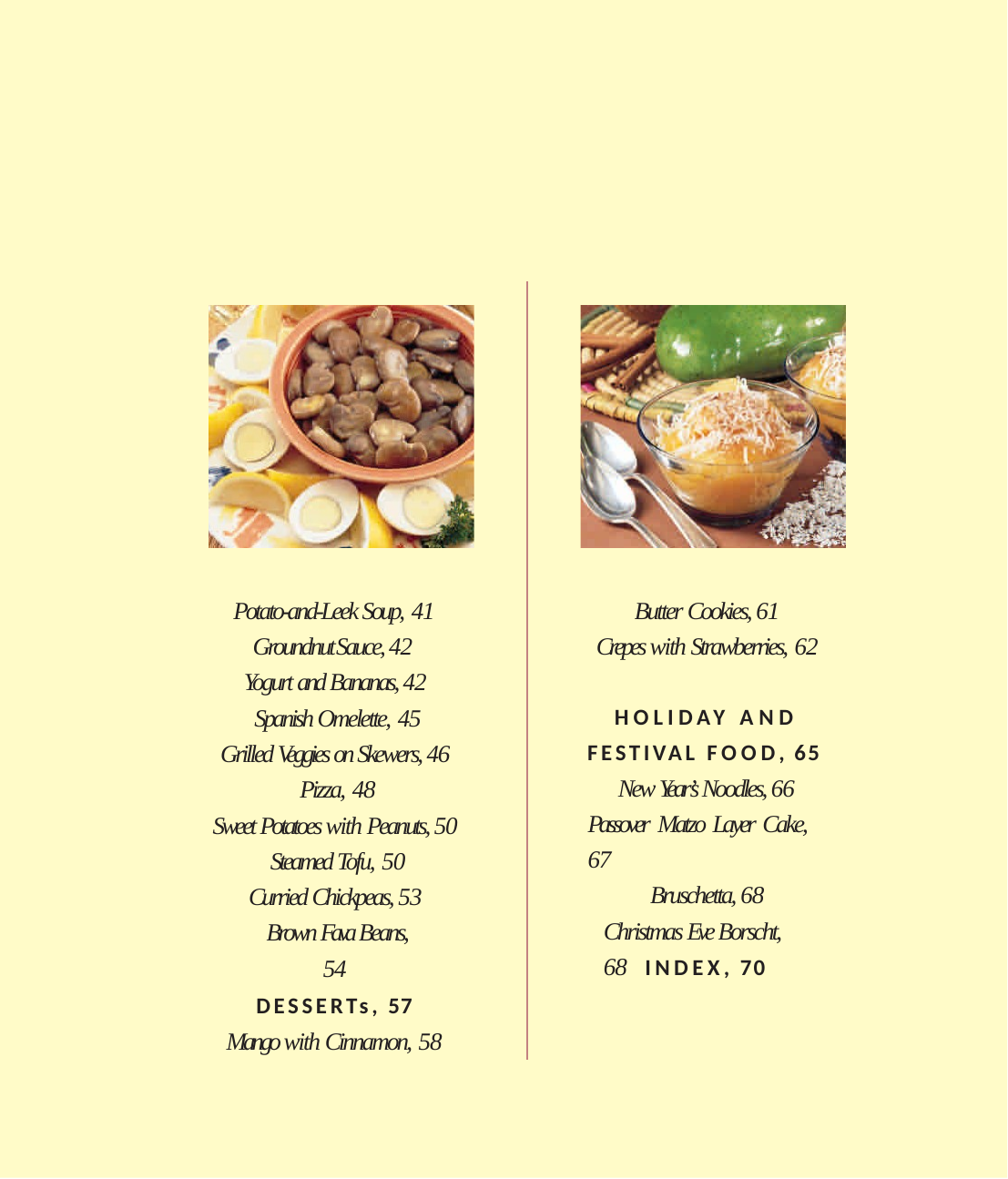

Butter Cookies, 61  Crepes with Strawberries, 62
Potato-and-Leek Soup, 41
Groundnut Sauce, 42  Yogurt and Bananas, 42  Spanish Omelette, 45
Grilled Veggies on Skewers, 46  Pizza, 48
Sweet Potatoes with Peanuts, 50  Steamed Tofu, 50
Curried Chickpeas, 53  Brown Fava Beans, 54
HOLIDAY AND  FESTIVAL FOOD, 65
New Year’s Noodles, 66  Passover   Matzo  Layer  Cake, 67
Bruschetta, 68  Christmas Eve Borscht, 68
INDEX, 70
DESSERTs, 57
Mango with Cinnamon, 58